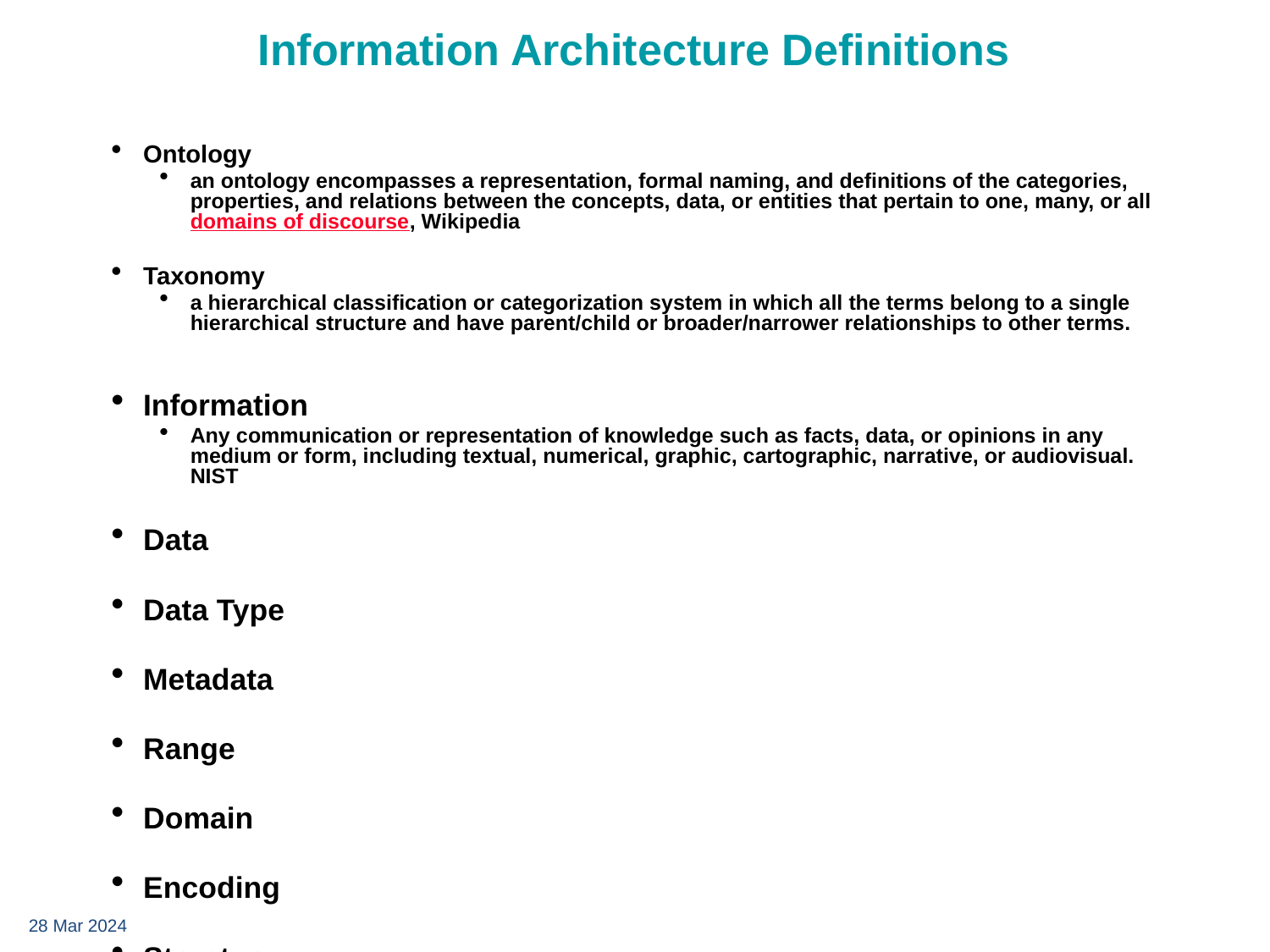

# Information Architecture Definitions
Ontology
an ontology encompasses a representation, formal naming, and definitions of the categories, properties, and relations between the concepts, data, or entities that pertain to one, many, or all domains of discourse, Wikipedia

Taxonomy
a hierarchical classification or categorization system in which all the terms belong to a single hierarchical structure and have parent/child or broader/narrower relationships to other terms.

Information
Any communication or representation of knowledge such as facts, data, or opinions in any medium or form, including textual, numerical, graphic, cartographic, narrative, or audiovisual. NIST

Data

Data Type

Metadata

Range

Domain

Encoding

Structure

Schema
28 Mar 2024